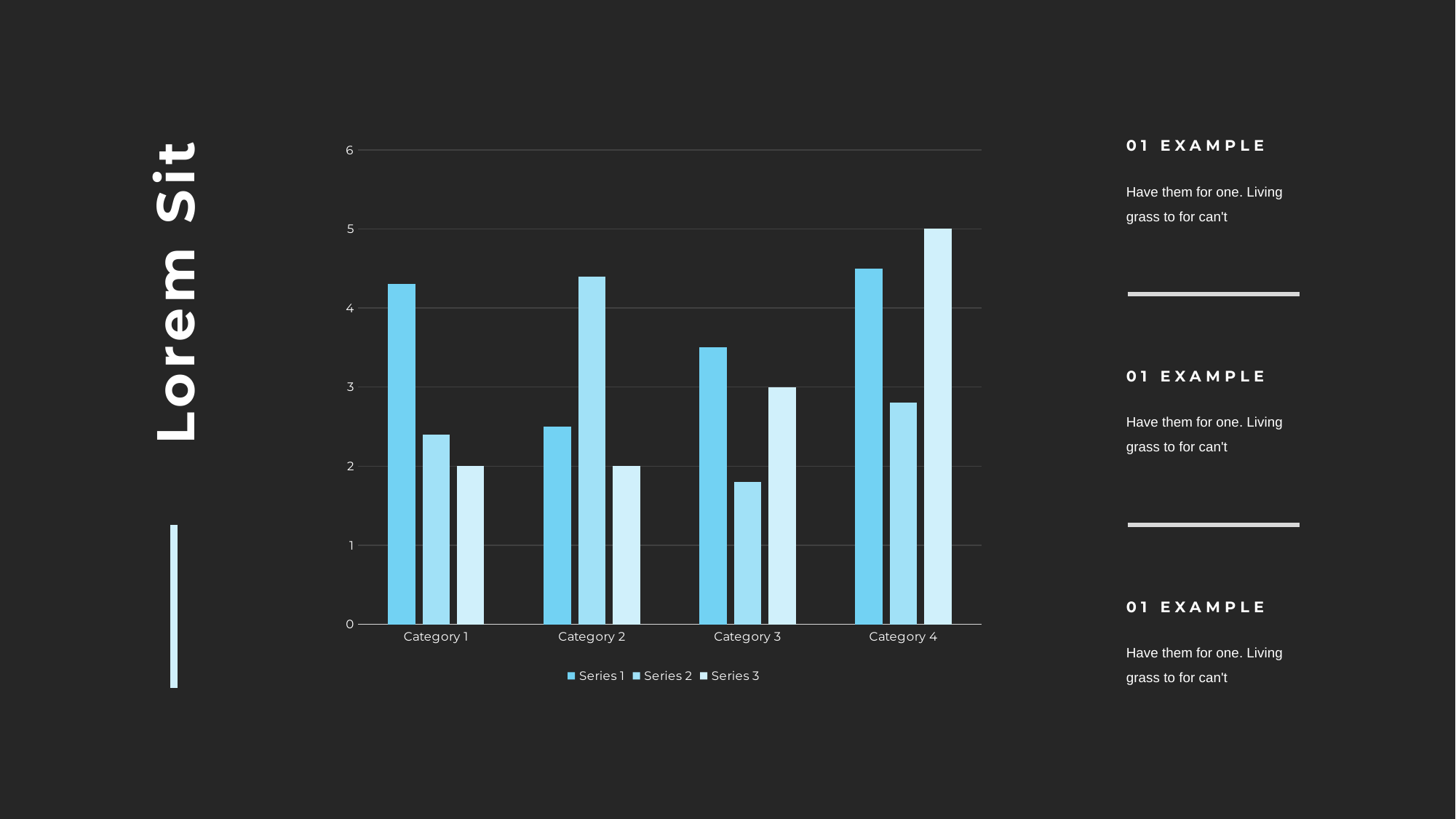

### Chart

| Category | Series 1 | Series 2 | Series 3 |
|---|---|---|---|
| Category 1 | 4.3 | 2.4 | 2.0 |
| Category 2 | 2.5 | 4.4 | 2.0 |
| Category 3 | 3.5 | 1.8 | 3.0 |
| Category 4 | 4.5 | 2.8 | 5.0 |
01 EXAMPLE
Have them for one. Living grass to for can't
Lorem Sit
01 EXAMPLE
Have them for one. Living grass to for can't
01 EXAMPLE
Have them for one. Living grass to for can't